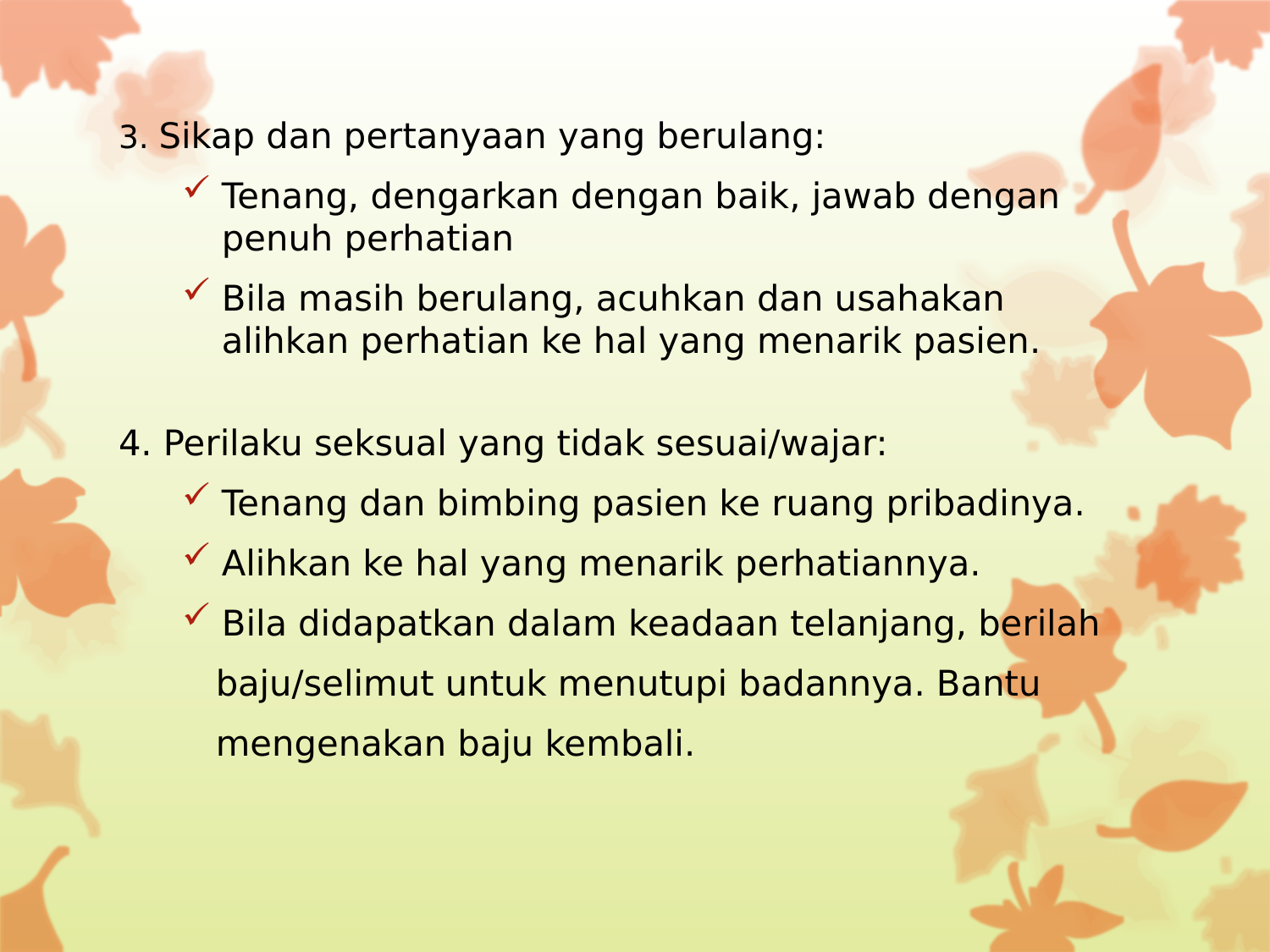

3. Sikap dan pertanyaan yang berulang:
Tenang, dengarkan dengan baik, jawab dengan penuh perhatian
Bila masih berulang, acuhkan dan usahakan alihkan perhatian ke hal yang menarik pasien.
4. Perilaku seksual yang tidak sesuai/wajar:
Tenang dan bimbing pasien ke ruang pribadinya.
Alihkan ke hal yang menarik perhatiannya.
Bila didapatkan dalam keadaan telanjang, berilah
   baju/selimut untuk menutupi badannya. Bantu
   mengenakan baju kembali.